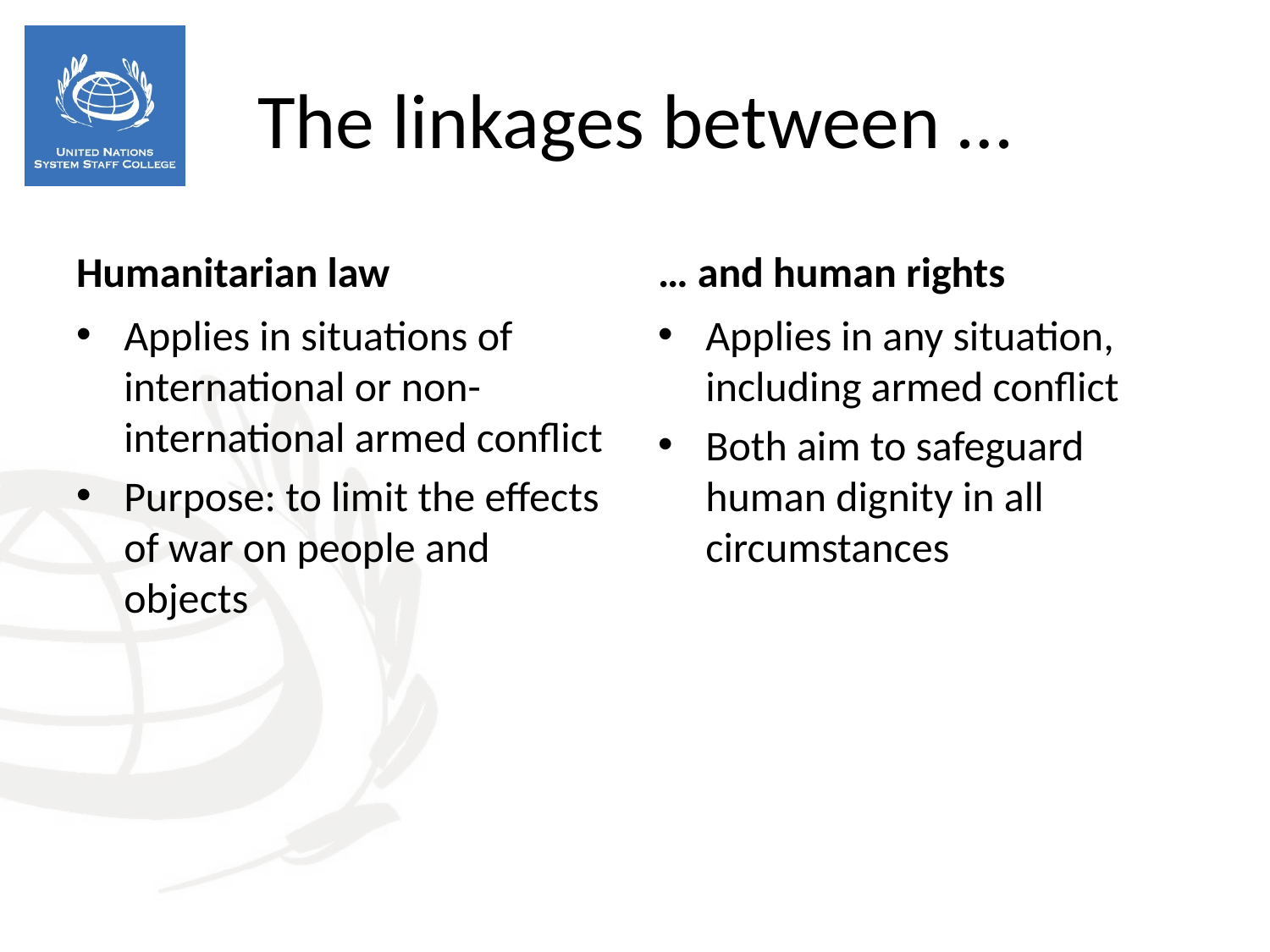

The linkages between …
Humanitarian law
… and human rights
Applies in situations of international or non-international armed conflict
Purpose: to limit the effects of war on people and objects
Applies in any situation, including armed conflict
Both aim to safeguard human dignity in all circumstances